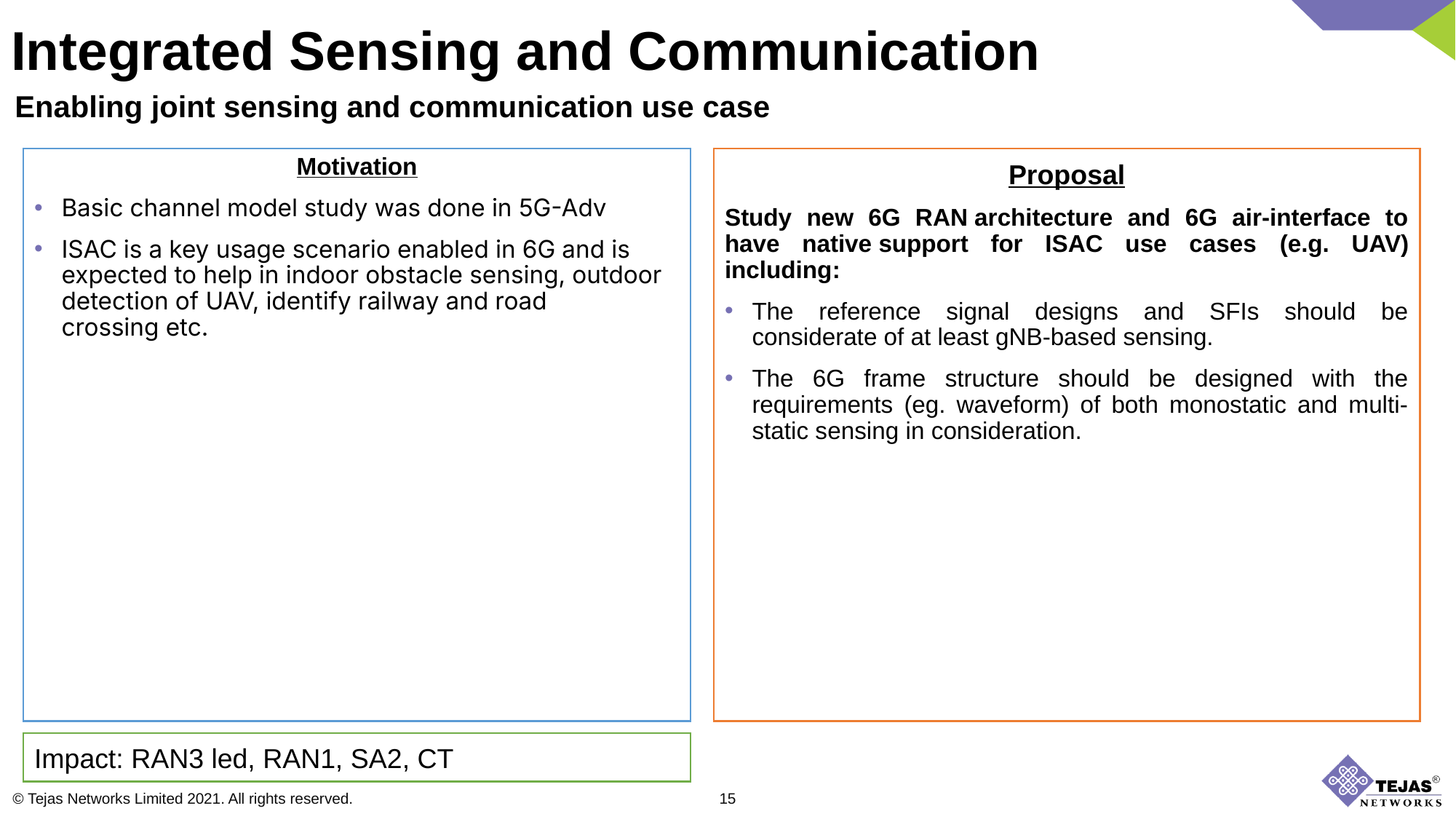

Integrated Sensing and Communication
Enabling joint sensing and communication use case
Motivation
Basic channel model study was done in 5G-Adv
ISAC is a key usage scenario enabled in 6G and is expected to help in indoor obstacle sensing, outdoor detection of UAV, identify railway and road crossing etc.

Proposal
Study new 6G RAN architecture and 6G air-interface to have native support for ISAC use cases (e.g. UAV) including:
The reference signal designs and SFIs should be considerate of at least gNB-based sensing.
The 6G frame structure should be designed with the requirements (eg. waveform) of both monostatic and multi-static sensing in consideration.
Impact: RAN3 led, RAN1, SA2, CT